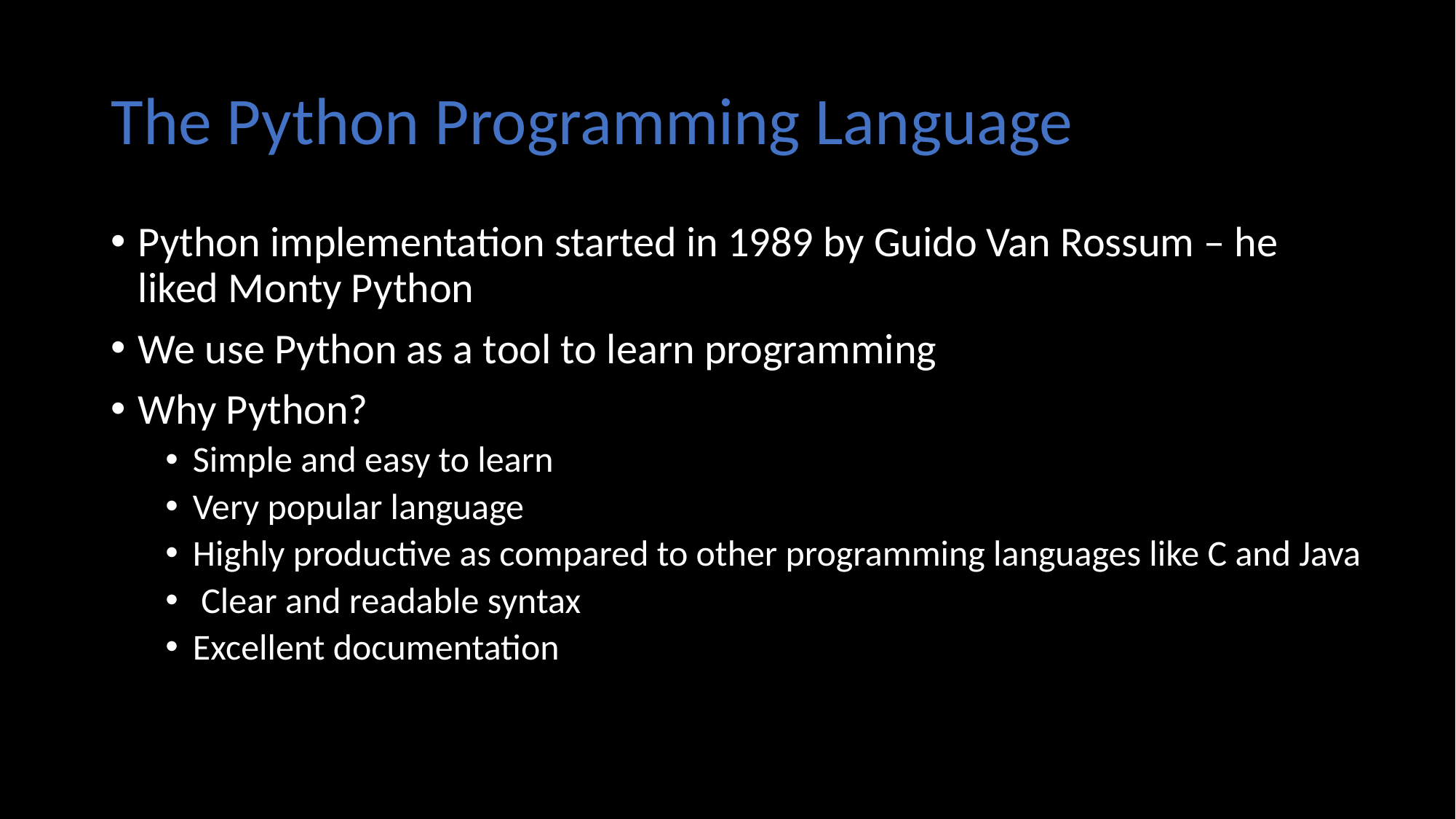

# The Python Programming Language

Python implementation started in 1989 by Guido Van Rossum – he liked Monty Python
We use Python as a tool to learn programming
Why Python?
Simple and easy to learn
Very popular language
Highly productive as compared to other programming languages like C and Java
 Clear and readable syntax
Excellent documentation